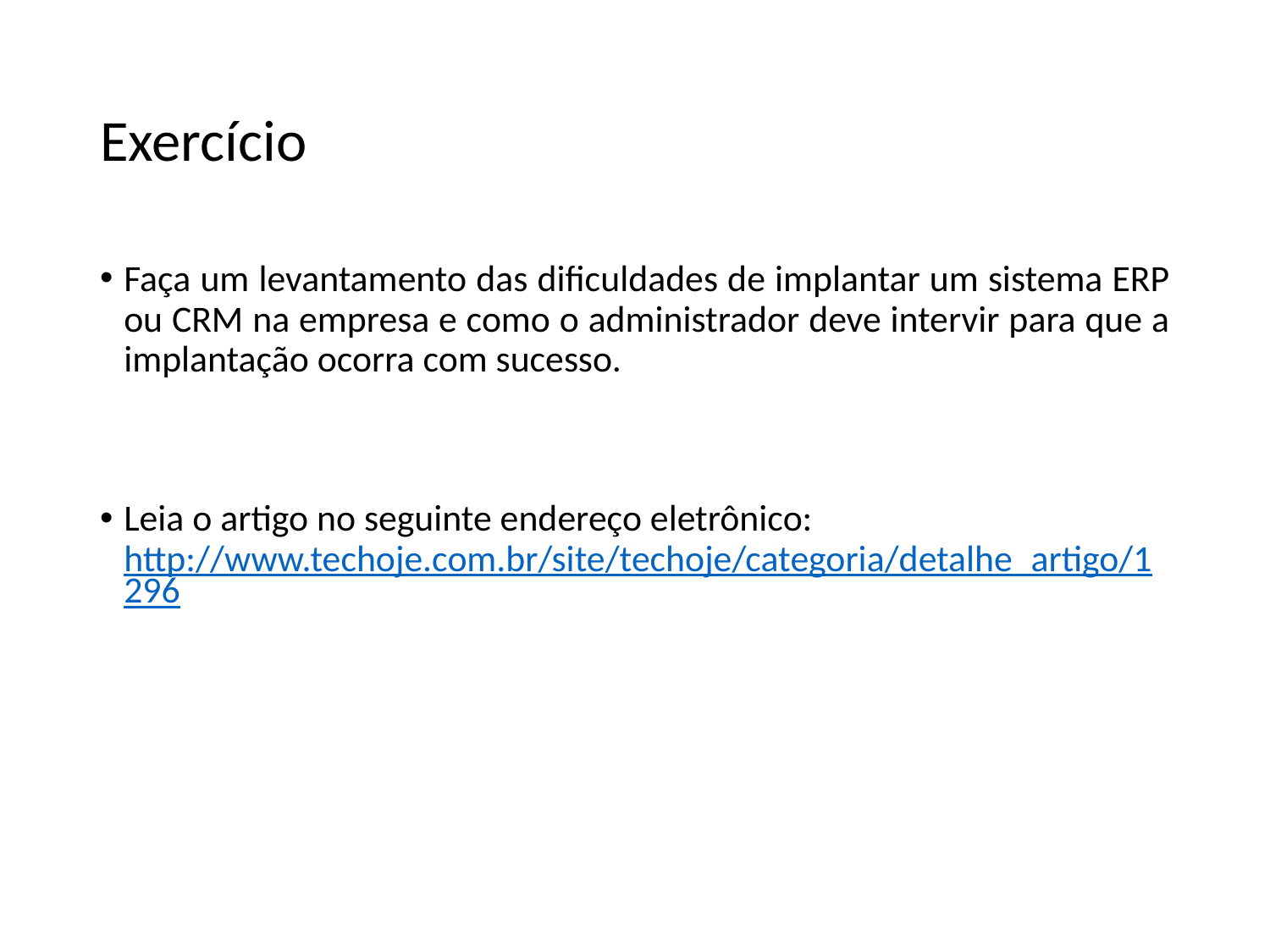

# Exercício
Faça um levantamento das dificuldades de implantar um sistema ERP ou CRM na empresa e como o administrador deve intervir para que a implantação ocorra com sucesso.

Leia o artigo no seguinte endereço eletrônico: http://www.techoje.com.br/site/techoje/categoria/detalhe_artigo/1296